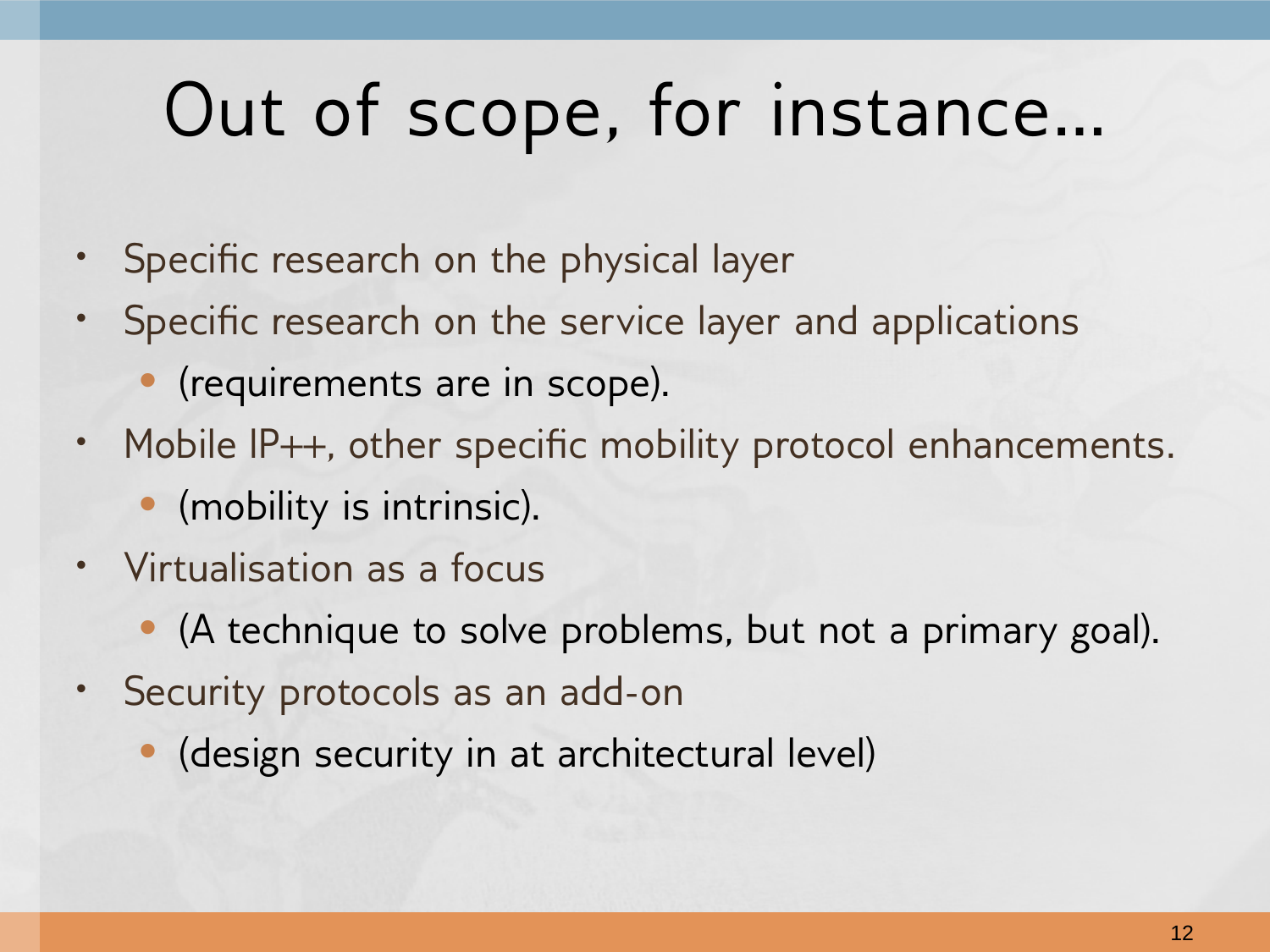

# Out of scope, for instance…
Specific research on the physical layer
Specific research on the service layer and applications
(requirements are in scope).
Mobile IP++, other specific mobility protocol enhancements.
(mobility is intrinsic).
Virtualisation as a focus
(A technique to solve problems, but not a primary goal).
Security protocols as an add-on
(design security in at architectural level)
12